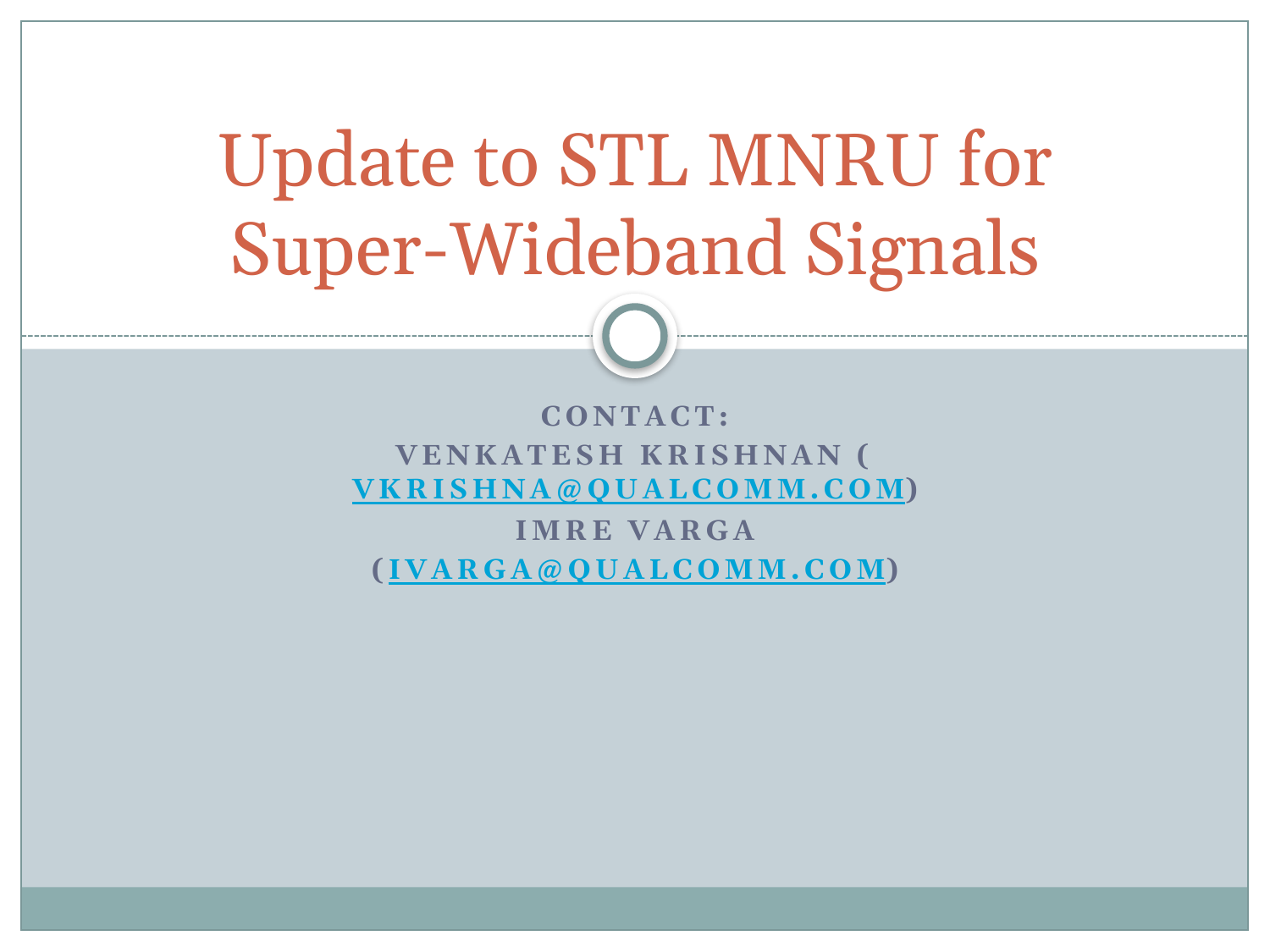

# Update to STL MNRU for Super-Wideband Signals
Contact:
Venkatesh Krishnan (vkrishna@qualcomm.com)
Imre Varga
(ivarga@qualcomm.com)